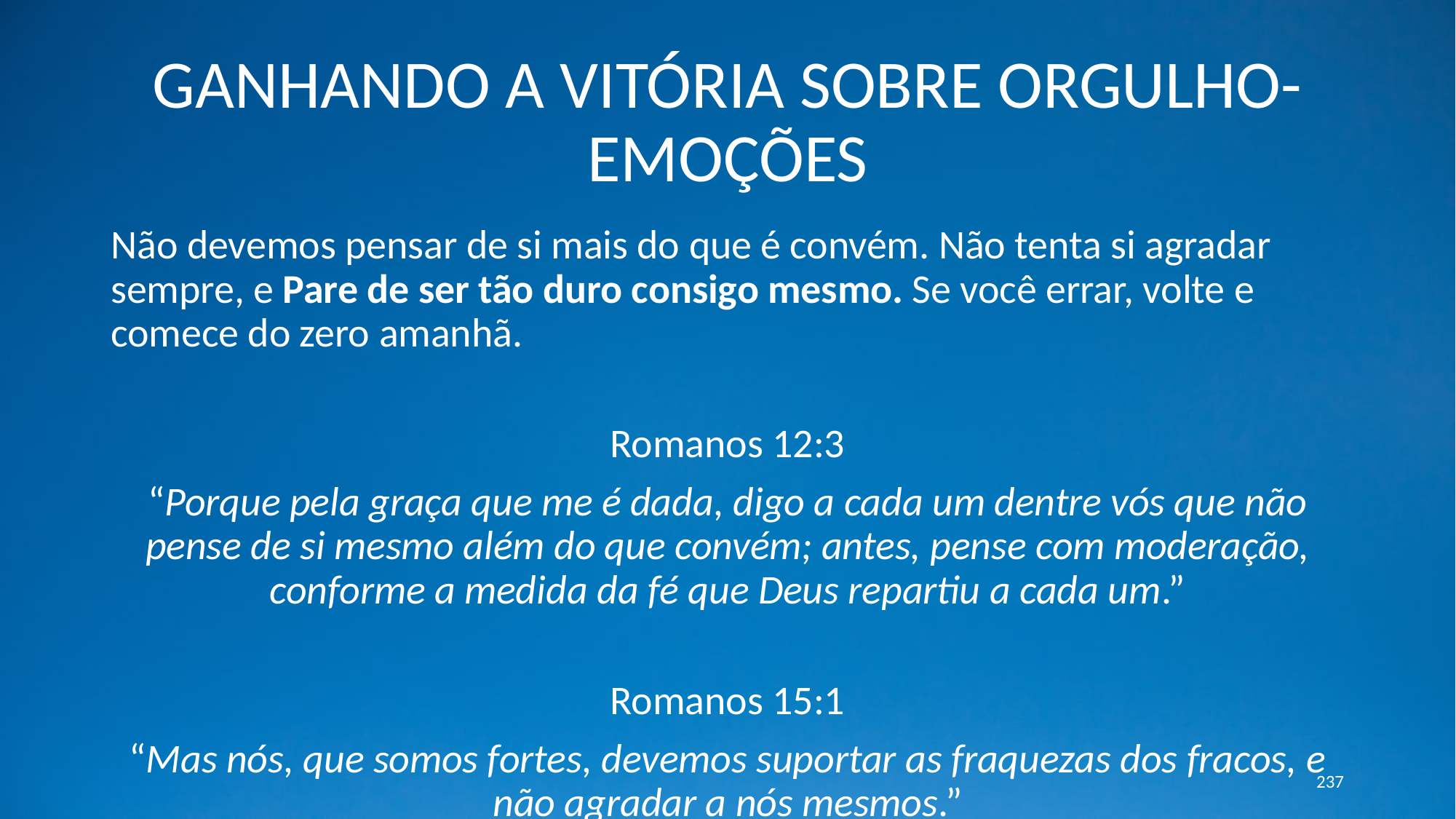

# GANHANDO A VITÓRIA SOBRE ORGULHO-EMOÇÕES
Não devemos pensar de si mais do que é convém. Não tenta si agradar sempre, e Pare de ser tão duro consigo mesmo. Se você errar, volte e comece do zero amanhã.

Romanos 12:3
“Porque pela graça que me é dada, digo a cada um dentre vós que não pense de si mesmo além do que convém; antes, pense com moderação, conforme a medida da fé que Deus repartiu a cada um.”

Romanos 15:1
“Mas nós, que somos fortes, devemos suportar as fraquezas dos fracos, e não agradar a nós mesmos.”
237